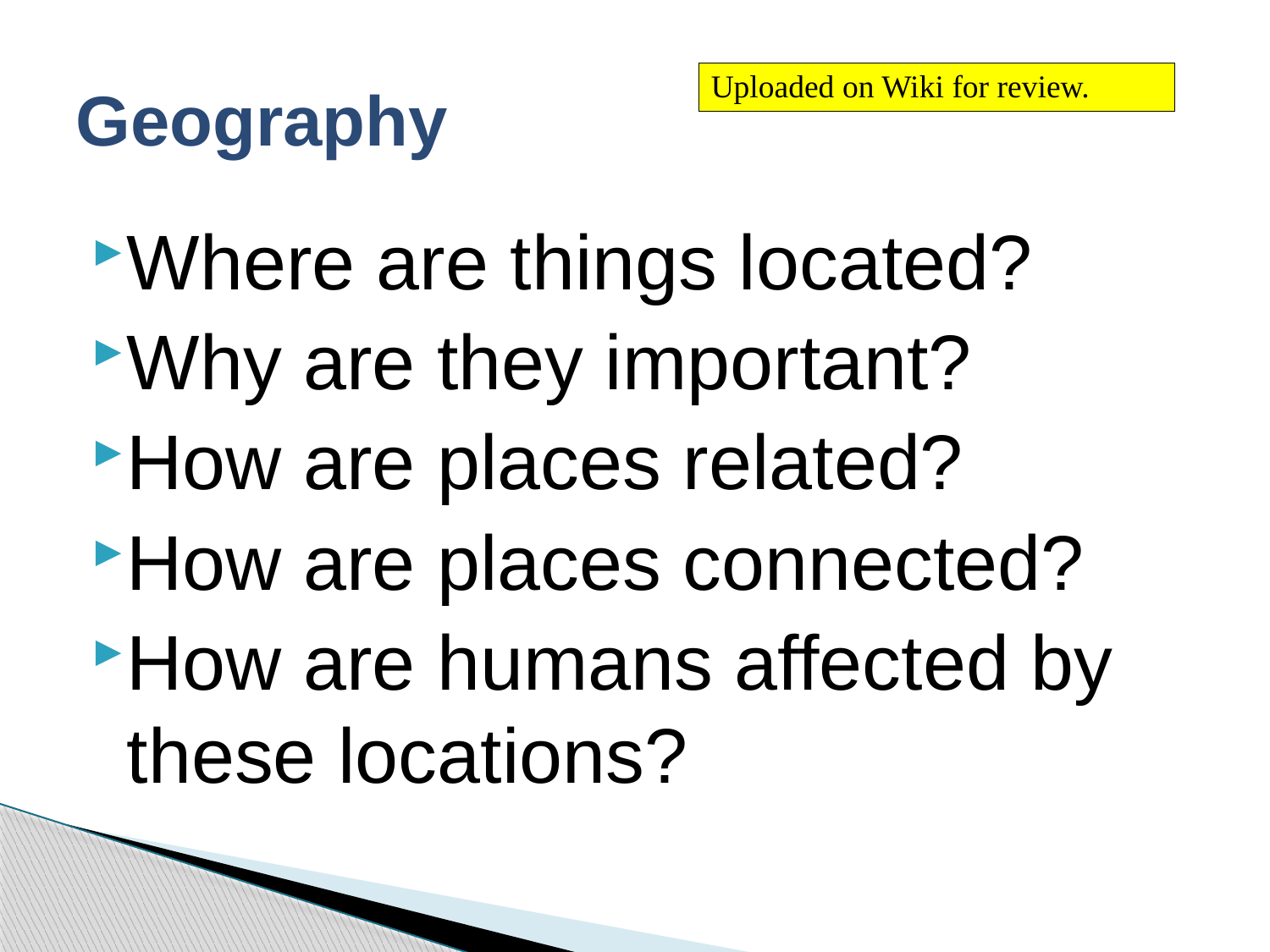

# Geography
Uploaded on Wiki for review.
Where are things located?
Why are they important?
How are places related?
How are places connected?
How are humans affected by these locations?